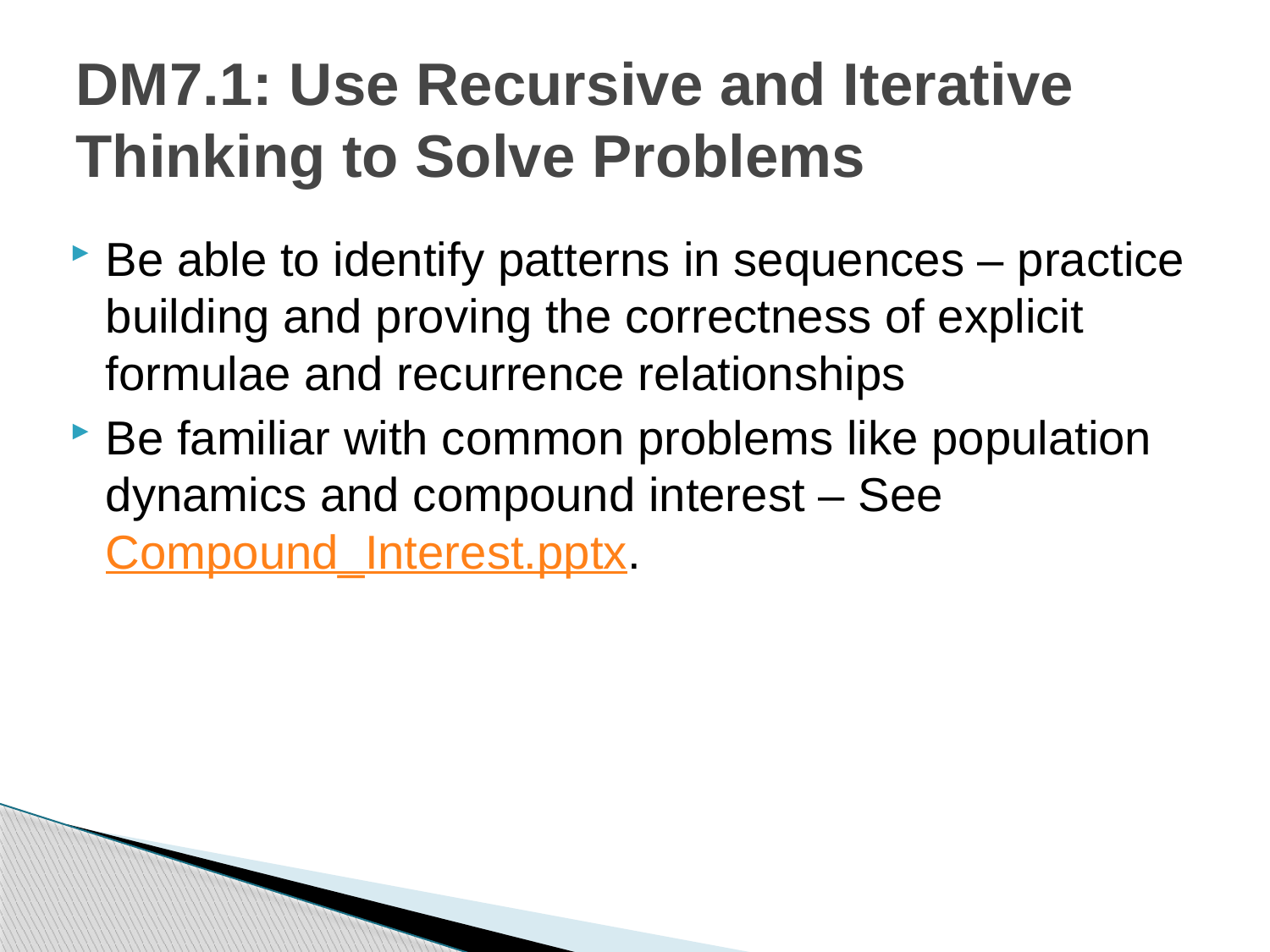

# DM7.1: Use Recursive and Iterative Thinking to Solve Problems
Be able to identify patterns in sequences – practice building and proving the correctness of explicit formulae and recurrence relationships
Be familiar with common problems like population dynamics and compound interest – See Compound_Interest.pptx.